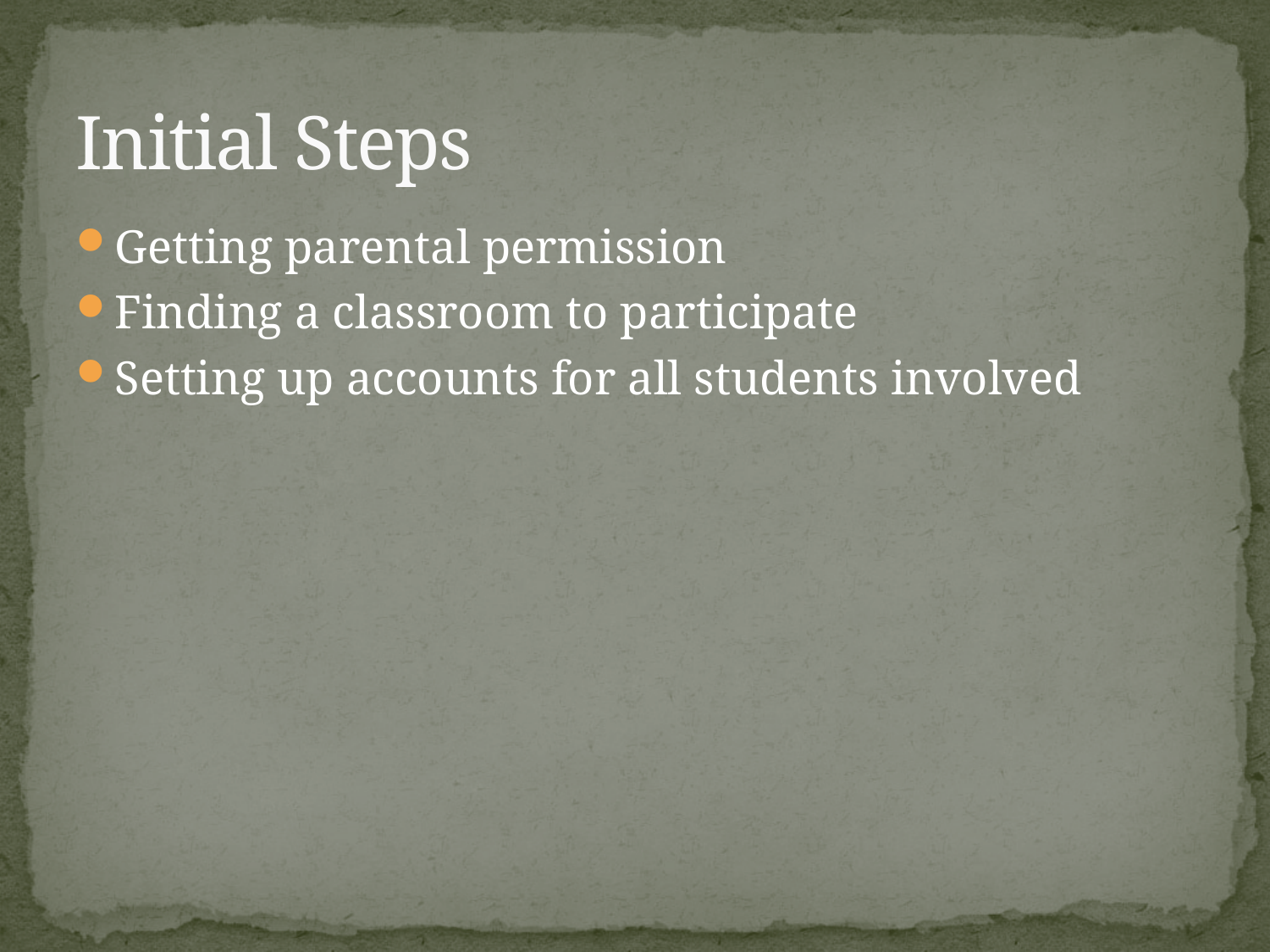

# Initial Steps
Getting parental permission
Finding a classroom to participate
Setting up accounts for all students involved